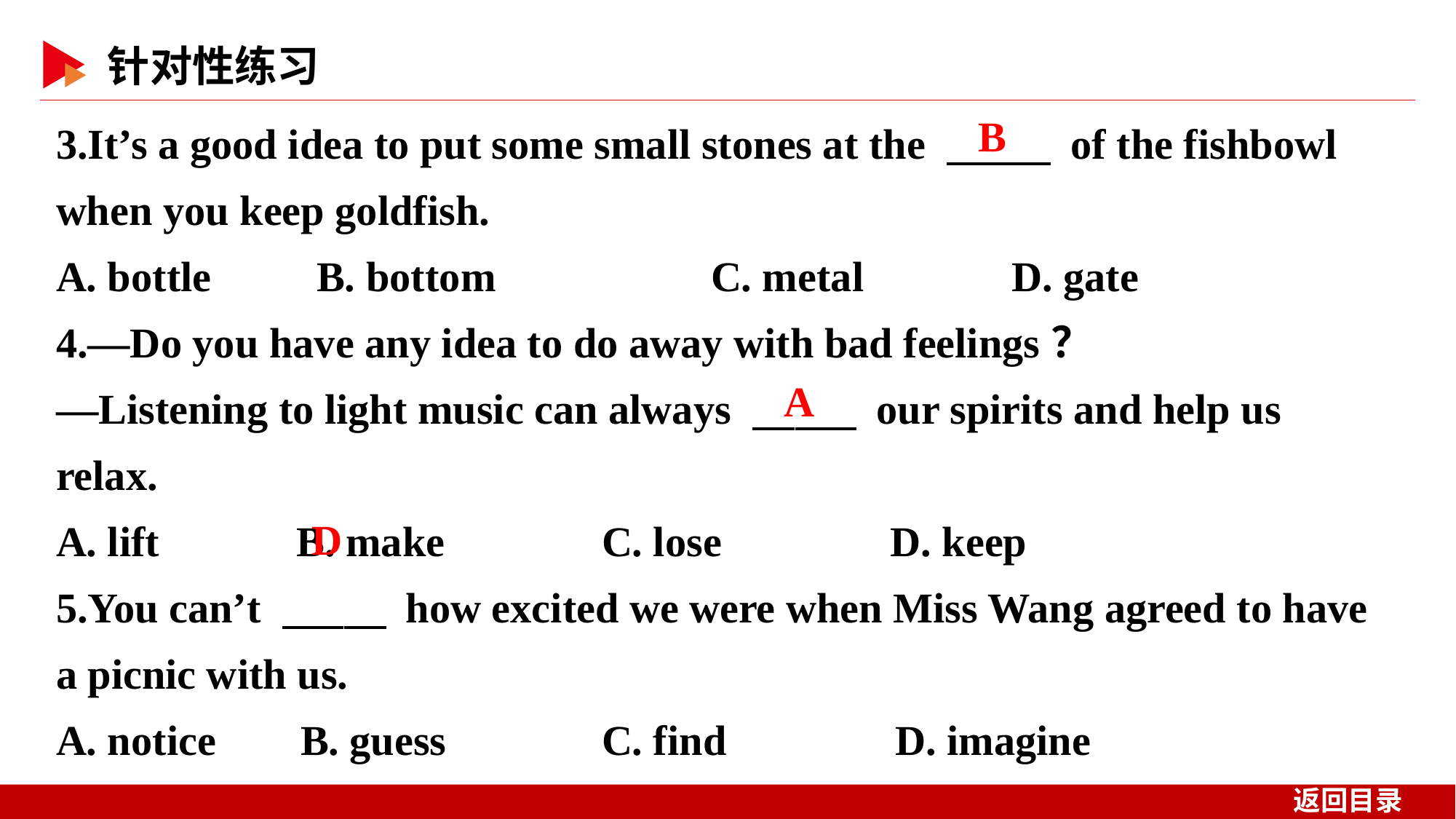

3.It’s a good idea to put some small stones at the 　  　 of the fishbowl when you keep goldfish.
A. bottle　　B. bottom		C. metal　　　D. gate
4.—Do you have any idea to do away with bad feelings？
—Listening to light music can always 　  　 our spirits and help us relax.
A. lift             B. make		C. lose                D. keep
5.You can’t 　  　 how excited we were when Miss Wang agreed to have a picnic with us.
A. notice        B. guess		C. find                D. imagine
B
A
D